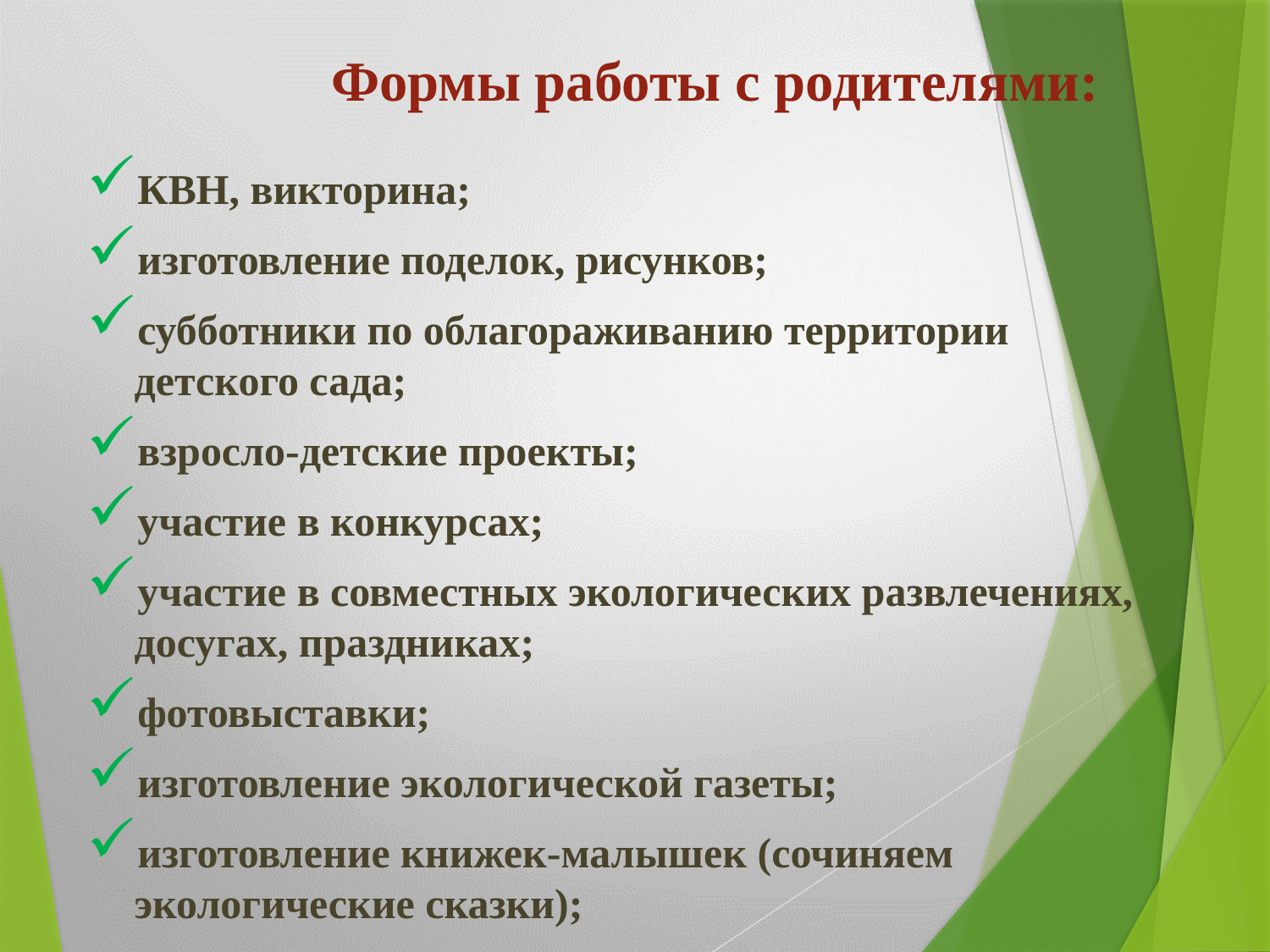

Формы работы с родителями:
КВН, викторина;
изготовление поделок, рисунков;
субботники по облагораживанию территории детского сада;
взросло-детские проекты;
участие в конкурсах;
участие в совместных экологических развлечениях,  досугах, праздниках;
фотовыставки;
изготовление экологической газеты;
изготовление книжек-малышек (сочиняем экологические сказки);